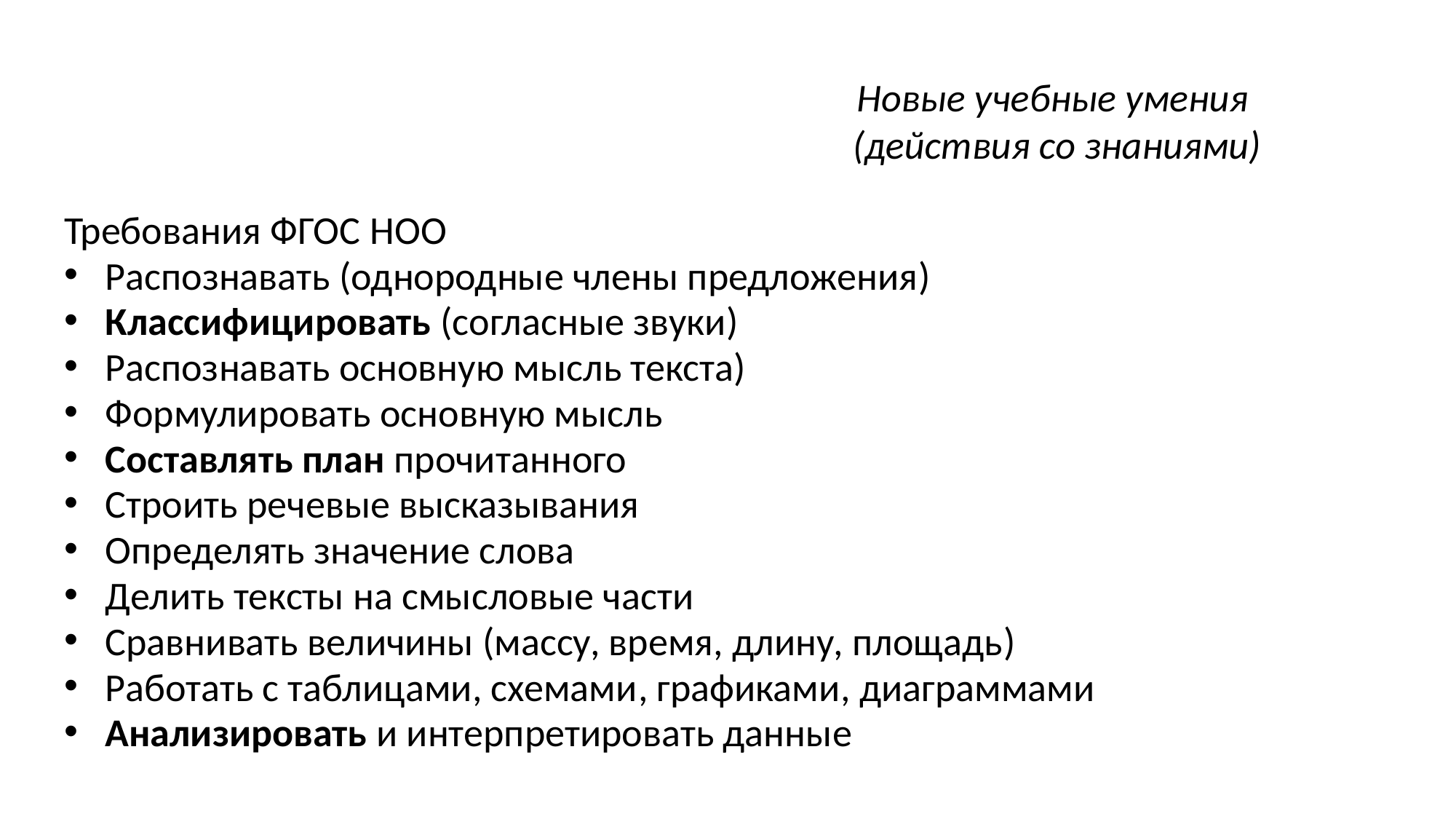

Новые учебные умения
(действия со знаниями)

Требования ФГОС НОО
Распознавать (однородные члены предложения)
Классифицировать (согласные звуки)
Распознавать основную мысль текста)
Формулировать основную мысль
Составлять план прочитанного
Строить речевые высказывания
Определять значение слова
Делить тексты на смысловые части
Сравнивать величины (массу, время, длину, площадь)
Работать с таблицами, схемами, графиками, диаграммами
Анализировать и интерпретировать данные